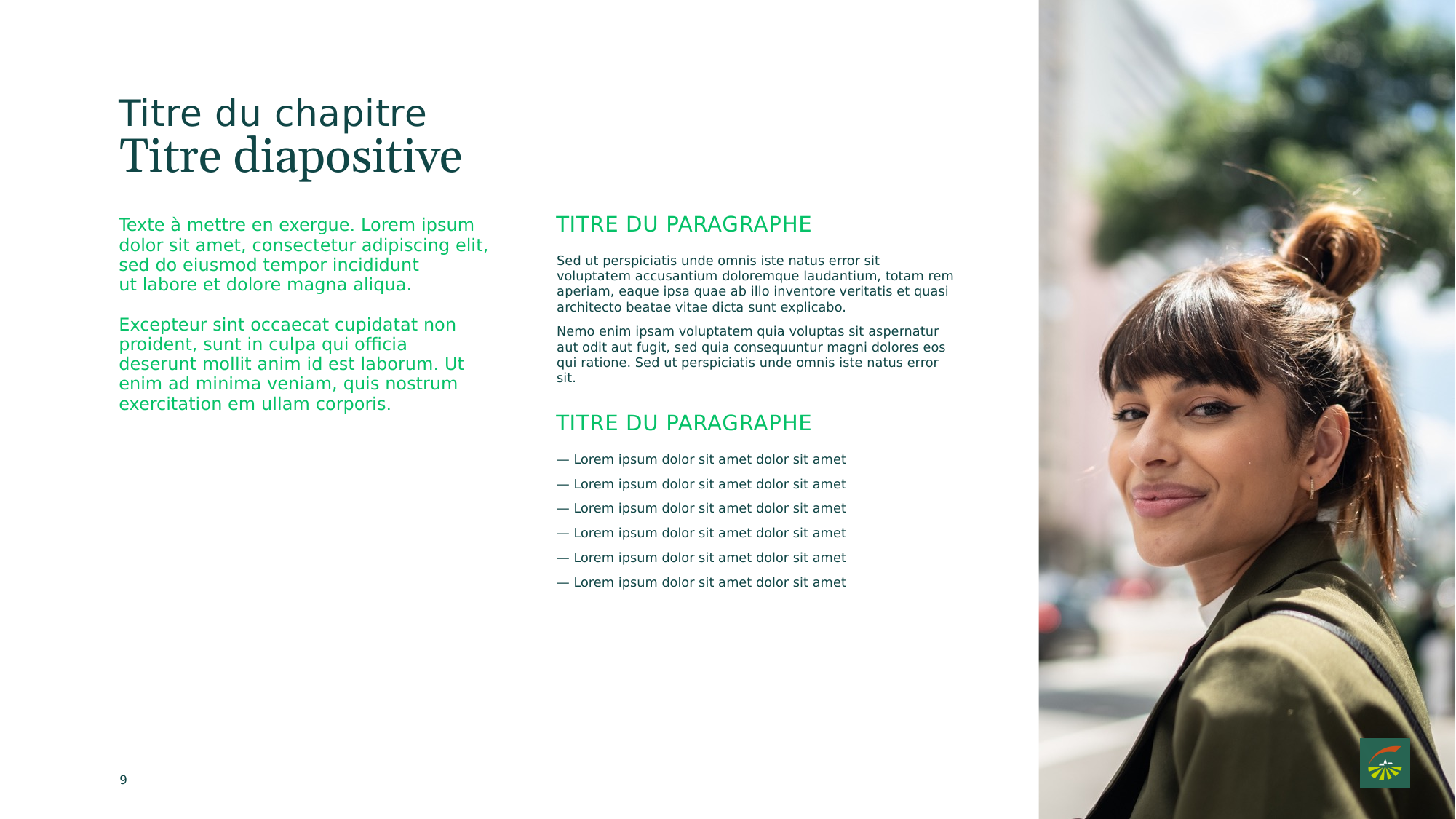

Titre du chapitre
# Titre diapositive
Texte à mettre en exergue. Lorem ipsum dolor sit amet, consectetur adipiscing elit, sed do eiusmod tempor incididunt
ut labore et dolore magna aliqua.

Excepteur sint occaecat cupidatat non proident, sunt in culpa qui officia deserunt mollit anim id est laborum. Ut enim ad minima veniam, quis nostrum exercitation em ullam corporis.
TITRE DU PARAGRAPHE
Sed ut perspiciatis unde omnis iste natus error sit voluptatem accusantium doloremque laudantium, totam rem aperiam, eaque ipsa quae ab illo inventore veritatis et quasi architecto beatae vitae dicta sunt explicabo.
Nemo enim ipsam voluptatem quia voluptas sit aspernatur aut odit aut fugit, sed quia consequuntur magni dolores eos qui ratione. Sed ut perspiciatis unde omnis iste natus error sit.
TITRE DU PARAGRAPHE
— Lorem ipsum dolor sit amet dolor sit amet
— Lorem ipsum dolor sit amet dolor sit amet
— Lorem ipsum dolor sit amet dolor sit amet
— Lorem ipsum dolor sit amet dolor sit amet
— Lorem ipsum dolor sit amet dolor sit amet
— Lorem ipsum dolor sit amet dolor sit amet

9